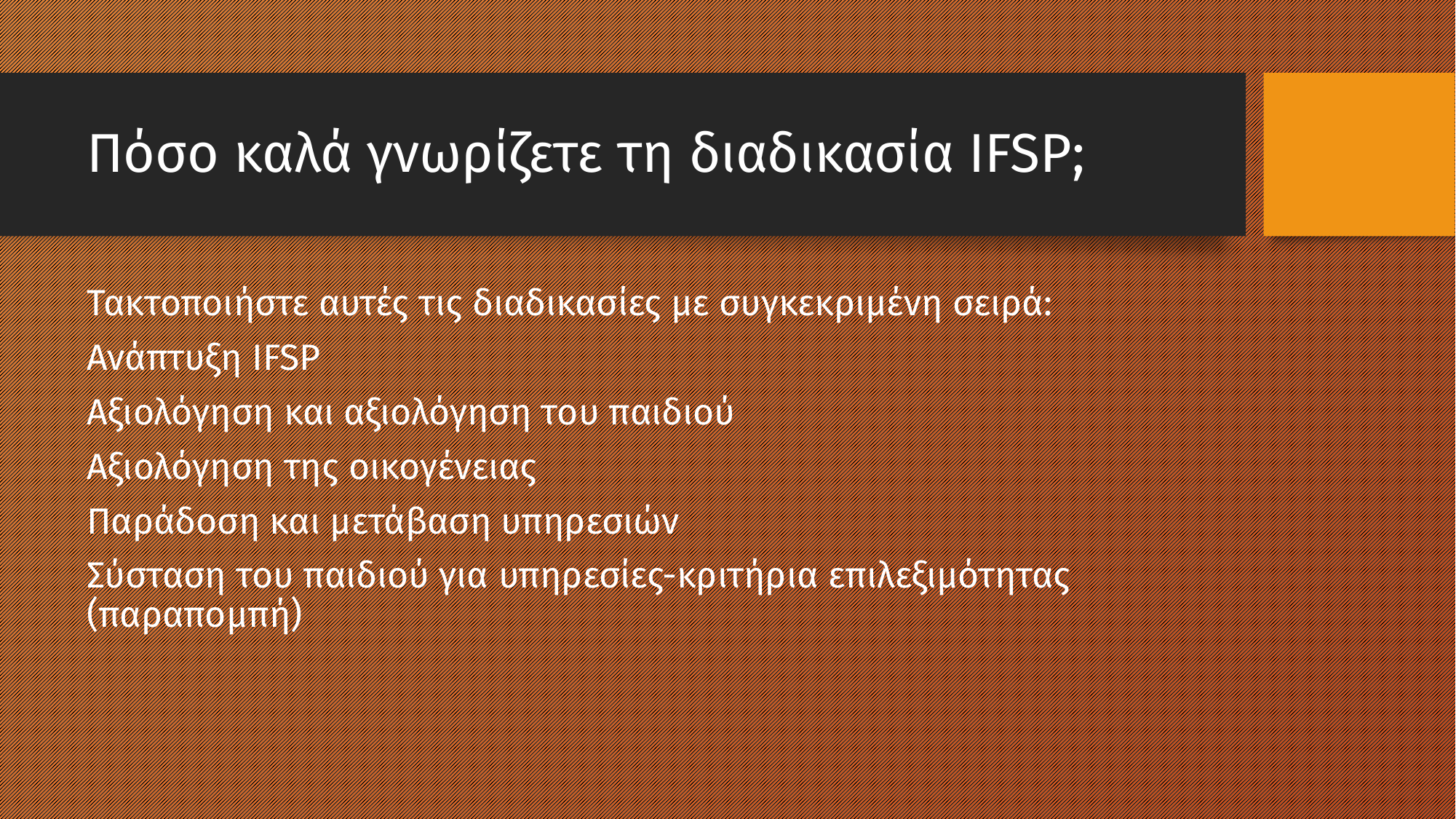

# Πόσο καλά γνωρίζετε τη διαδικασία IFSP;
Τακτοποιήστε αυτές τις διαδικασίες με συγκεκριμένη σειρά:
Ανάπτυξη IFSP
Αξιολόγηση και αξιολόγηση του παιδιού
Αξιολόγηση της οικογένειας
Παράδοση και μετάβαση υπηρεσιών
Σύσταση του παιδιού για υπηρεσίες-κριτήρια επιλεξιμότητας (παραπομπή)